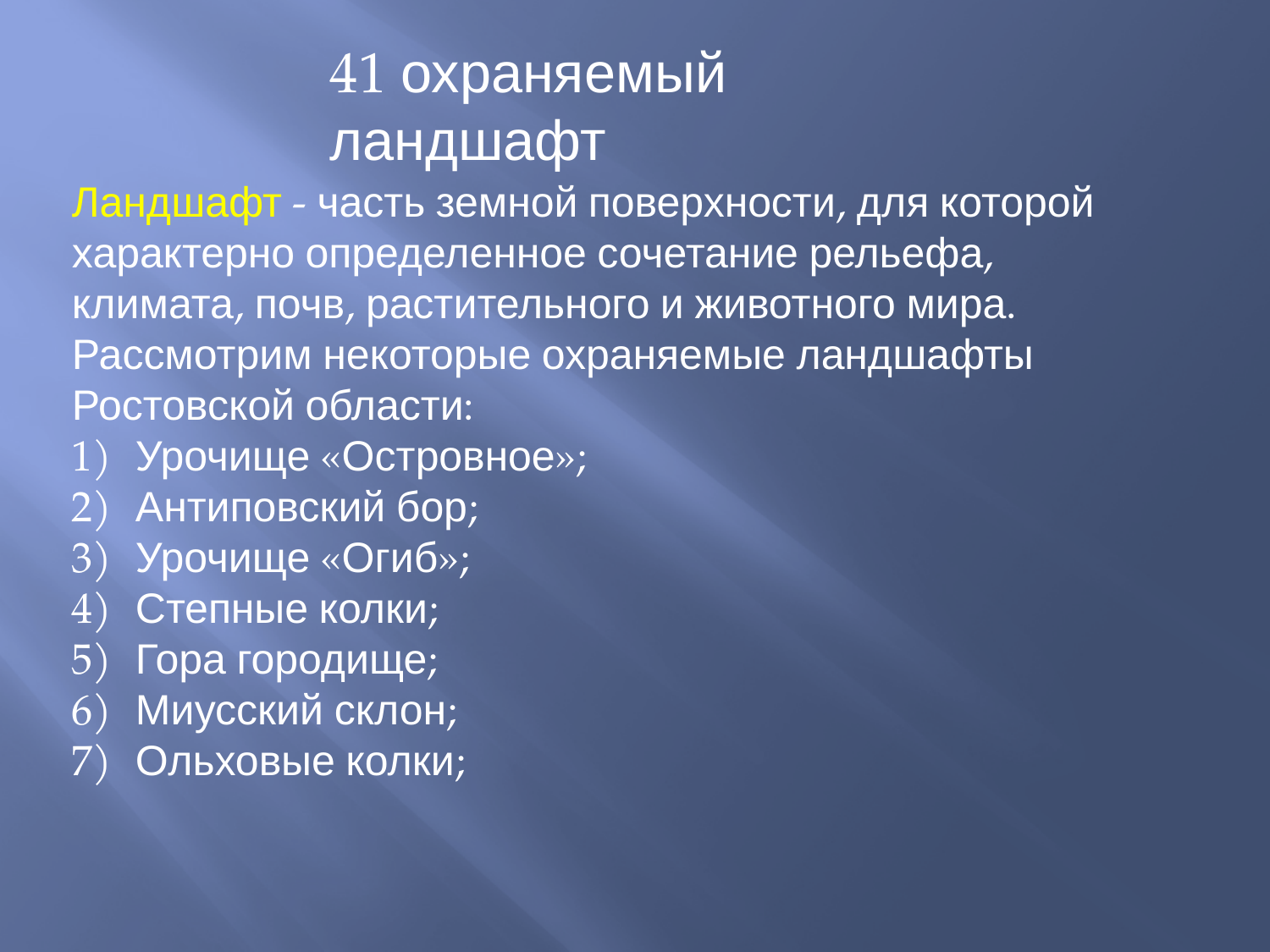

41 охраняемый ландшафт
Ландшафт - часть земной поверхности, для которой характерно определенное сочетание рельефа, климата, почв, растительного и животного мира.
Рассмотрим некоторые охраняемые ландшафты Ростовской области:
Урочище «Островное»;
Антиповский бор;
Урочище «Огиб»;
Степные колки;
Гора городище;
Миусский склон;
Ольховые колки;